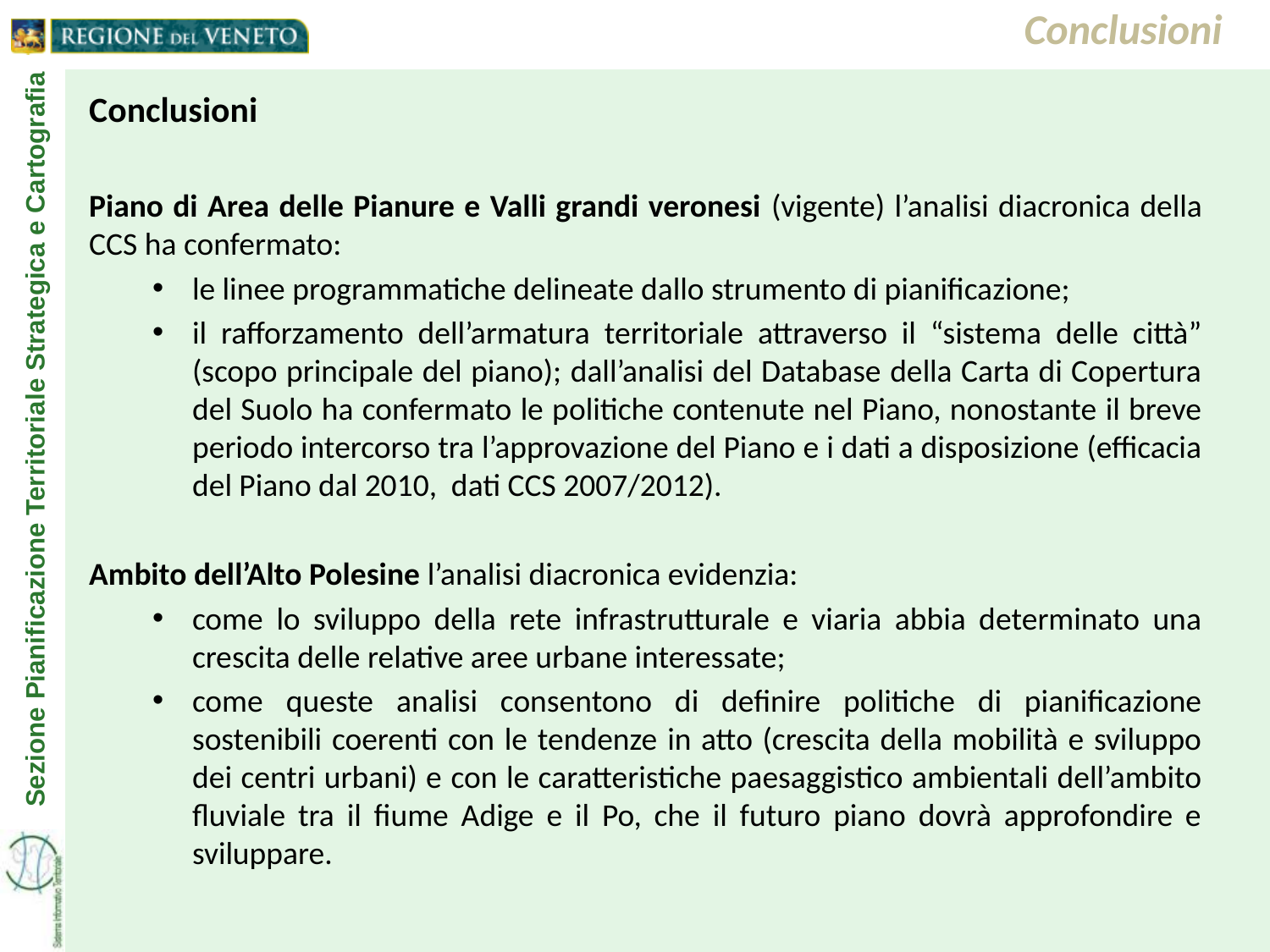

Conclusioni
Conclusioni

Piano di Area delle Pianure e Valli grandi veronesi (vigente) l’analisi diacronica della CCS ha confermato:
le linee programmatiche delineate dallo strumento di pianificazione;
il rafforzamento dell’armatura territoriale attraverso il “sistema delle città” (scopo principale del piano); dall’analisi del Database della Carta di Copertura del Suolo ha confermato le politiche contenute nel Piano, nonostante il breve periodo intercorso tra l’approvazione del Piano e i dati a disposizione (efficacia del Piano dal 2010,  dati CCS 2007/2012).

Ambito dell’Alto Polesine l’analisi diacronica evidenzia:
come lo sviluppo della rete infrastrutturale e viaria abbia determinato una crescita delle relative aree urbane interessate;
come queste analisi consentono di definire politiche di pianificazione sostenibili coerenti con le tendenze in atto (crescita della mobilità e sviluppo dei centri urbani) e con le caratteristiche paesaggistico ambientali dell’ambito fluviale tra il fiume Adige e il Po, che il futuro piano dovrà approfondire e sviluppare.